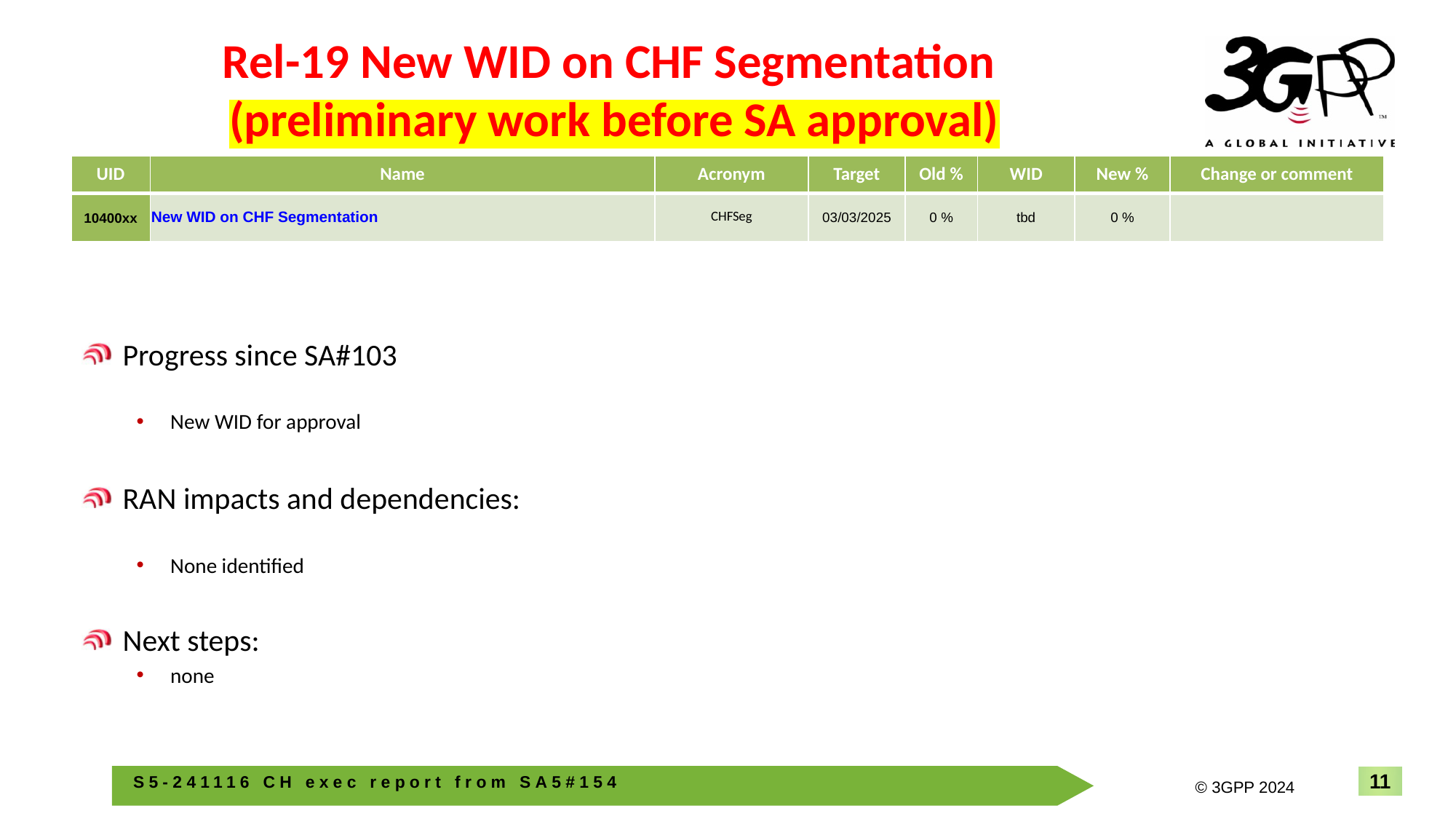

# Rel-19 New WID on CHF Segmentation (preliminary work before SA approval)
| UID | Name | Acronym | Target | Old % | WID | New % | Change or comment |
| --- | --- | --- | --- | --- | --- | --- | --- |
| 10400xx | New WID on CHF Segmentation | CHFSeg | 03/03/2025 | 0 % | tbd | 0 % |  |
Progress since SA#103

New WID for approval

RAN impacts and dependencies:

None identified

Next steps:
none